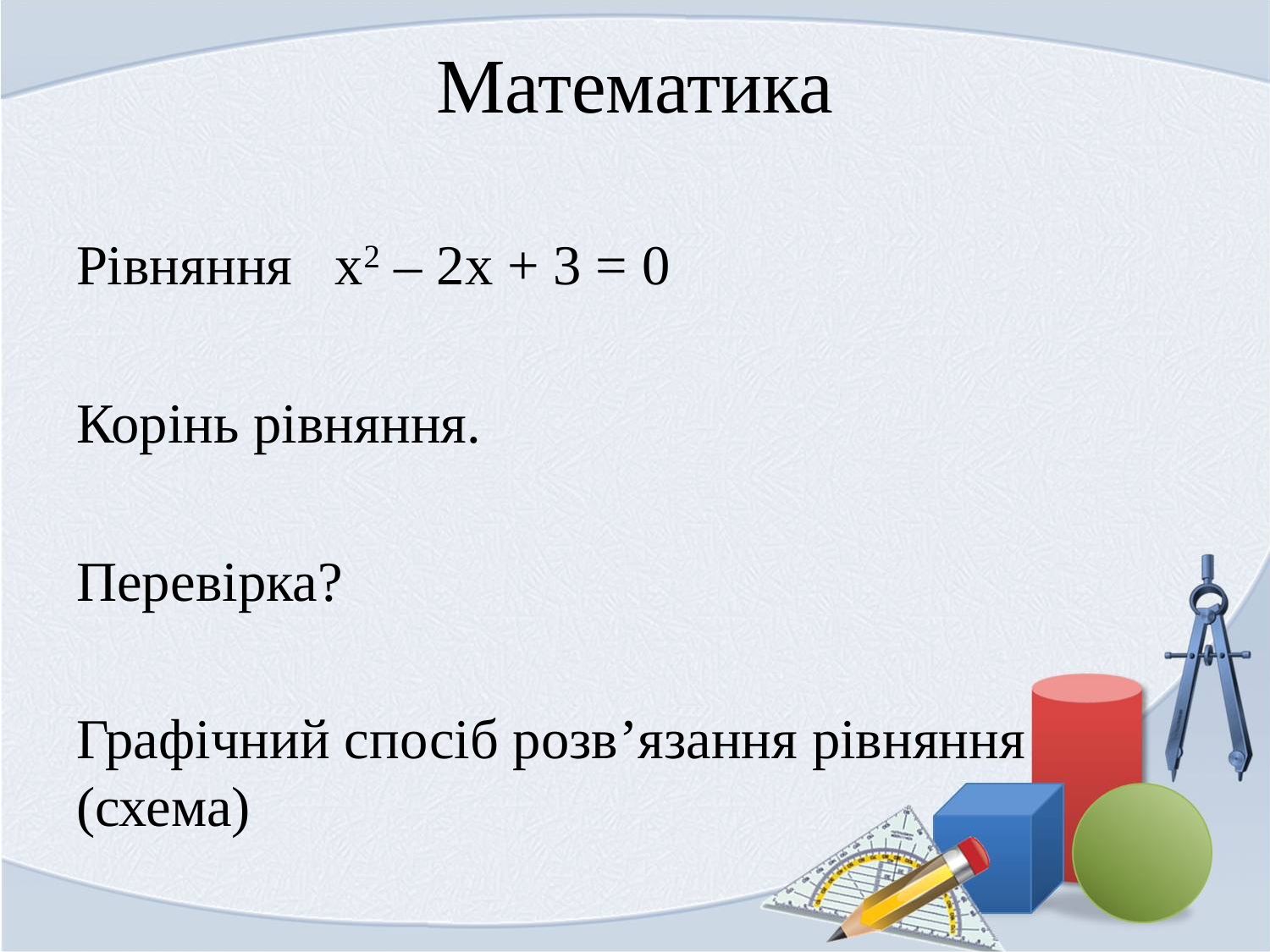

# Математика
Рівняння   х2 – 2х + 3 = 0

Корінь рівняння.

Перевірка?

Графічний спосіб розв’язання рівняння (схема)